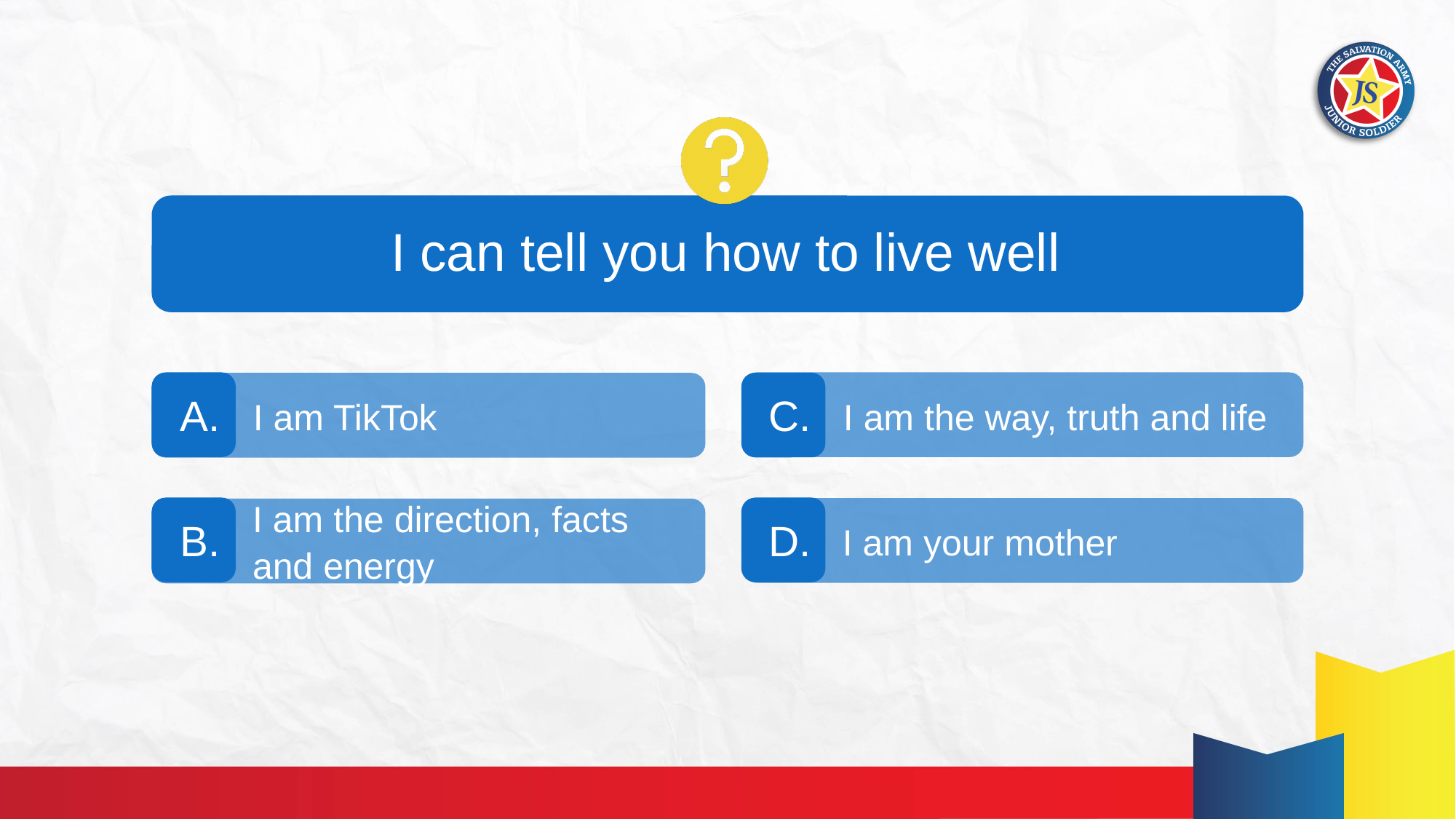

# I can tell you how to live well
I am TikTok
I am the way, truth and life
I am the direction, facts and energy
I am your mother